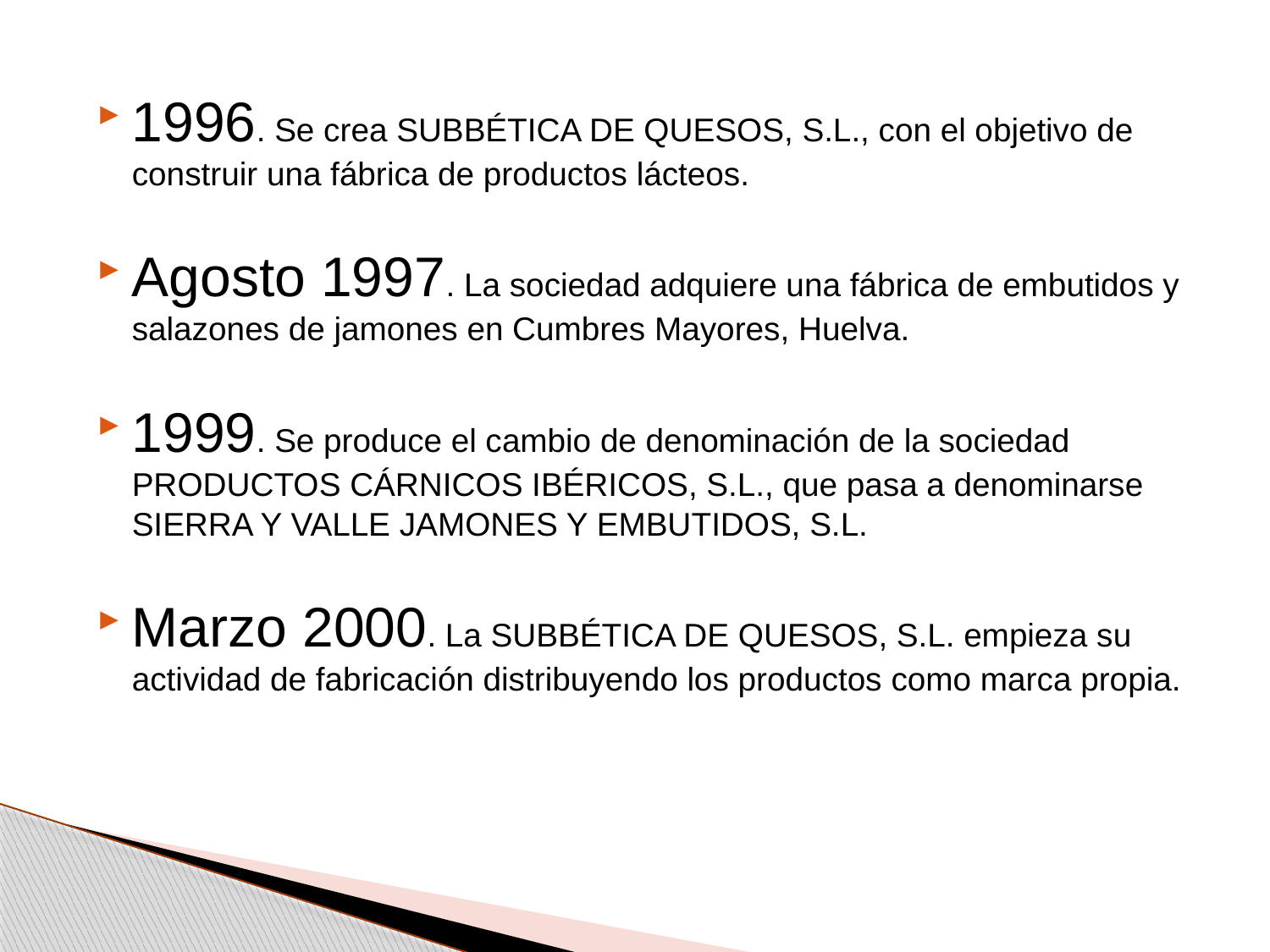

1996. Se crea SUBBÉTICA DE QUESOS, S.L., con el objetivo de construir una fábrica de productos lácteos.

Agosto 1997. La sociedad adquiere una fábrica de embutidos y salazones de jamones en Cumbres Mayores, Huelva.

1999. Se produce el cambio de denominación de la sociedad PRODUCTOS CÁRNICOS IBÉRICOS, S.L., que pasa a denominarse SIERRA Y VALLE JAMONES Y EMBUTIDOS, S.L.

Marzo 2000. La SUBBÉTICA DE QUESOS, S.L. empieza su actividad de fabricación distribuyendo los productos como marca propia.